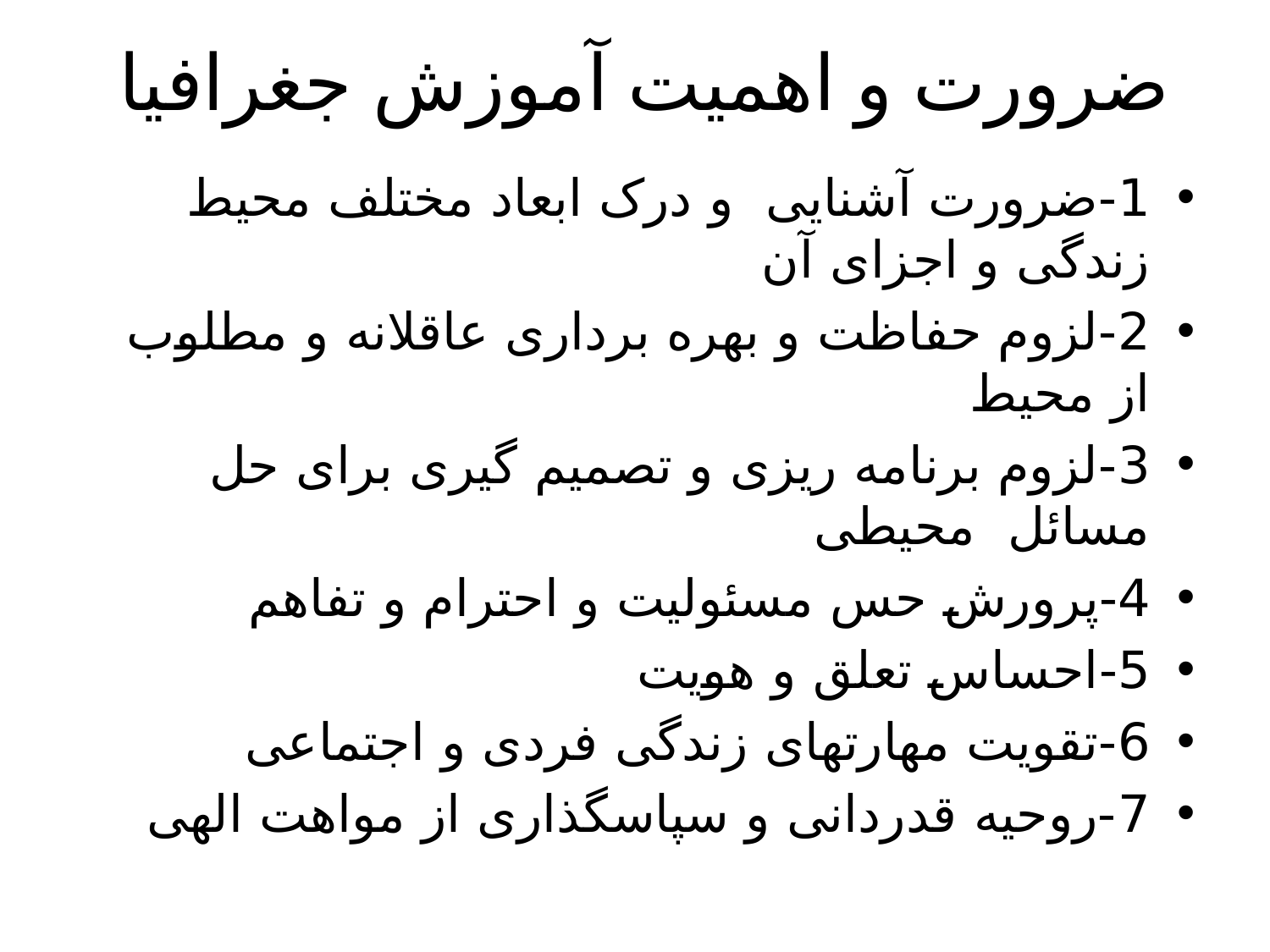

# ضرورت و اهمیت آموزش جغرافیا
1-ضرورت آشنایی  و درک ابعاد مختلف محیط زندگی و اجزای آن
2-لزوم حفاظت و بهره برداری عاقلانه و مطلوب از محیط
3-لزوم برنامه ریزی و تصمیم گیری برای حل مسائل  محیطی
4-پرورش حس مسئولیت و احترام و تفاهم
5-احساس تعلق و هویت
6-تقویت مهارتهای زندگی فردی و اجتماعی
7-روحیه قدردانی و سپاسگذاری از مواهت الهی